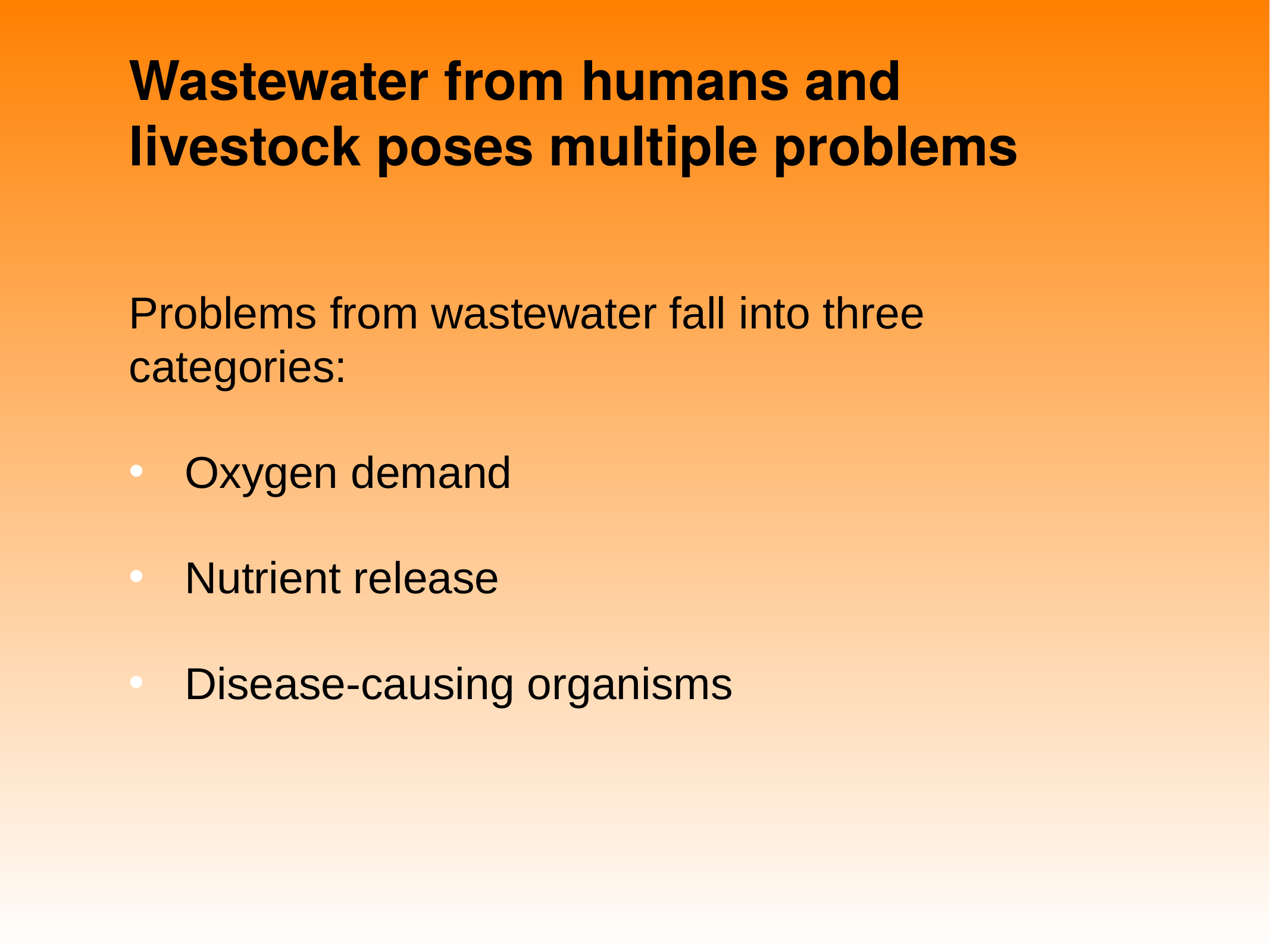

# Wastewater from humans and livestock poses multiple problems
Problems from wastewater fall into three categories:
Oxygen demand
Nutrient release
Disease-causing organisms